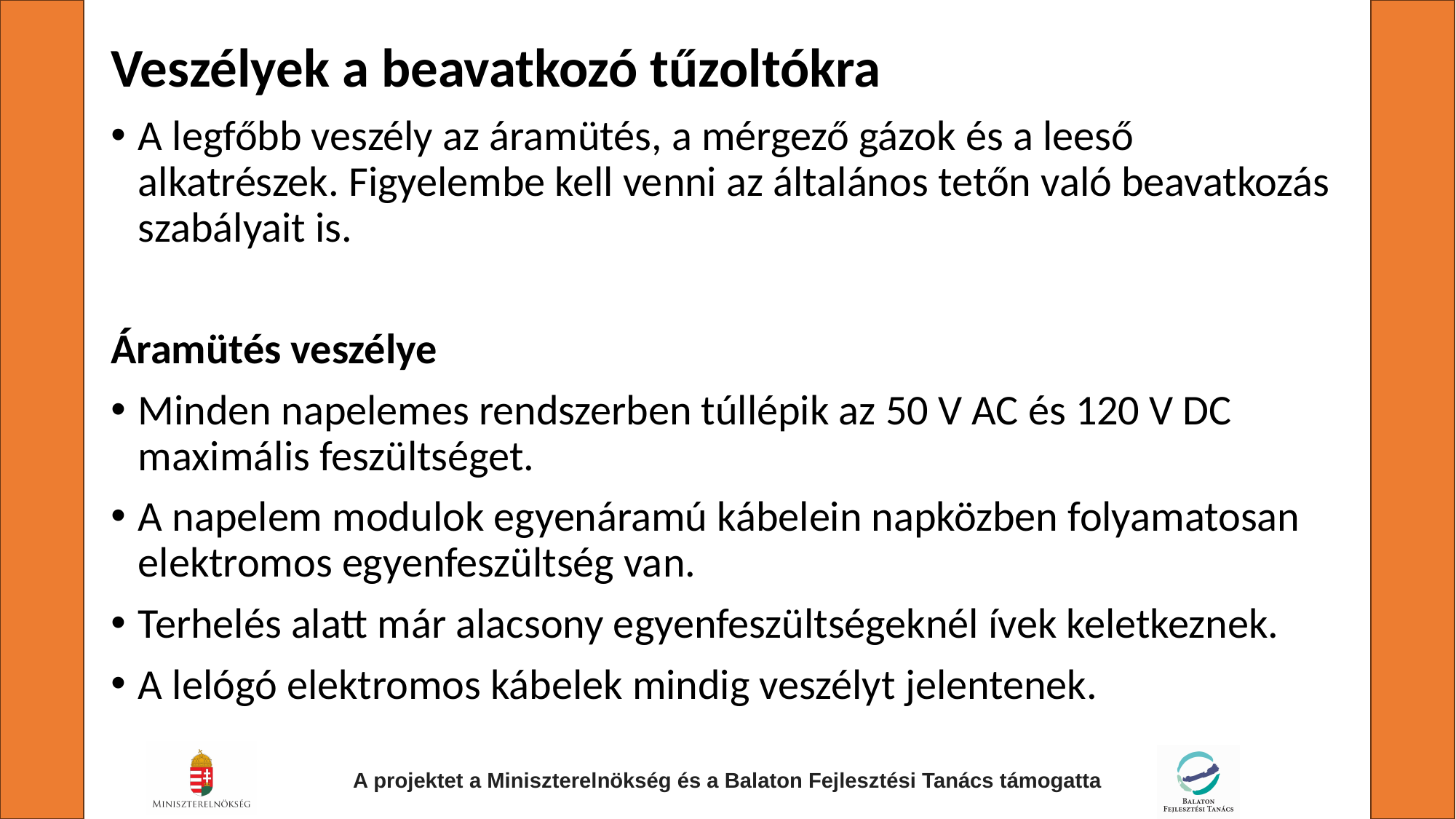

Veszélyek a beavatkozó tűzoltókra
A legfőbb veszély az áramütés, a mérgező gázok és a leeső alkatrészek. Figyelembe kell venni az általános tetőn való beavatkozás szabályait is.

Áramütés veszélye
Minden napelemes rendszerben túllépik az 50 V AC és 120 V DC maximális feszültséget.
A napelem modulok egyenáramú kábelein napközben folyamatosan elektromos egyenfeszültség van.
Terhelés alatt már alacsony egyenfeszültségeknél ívek keletkeznek.
A lelógó elektromos kábelek mindig veszélyt jelentenek.